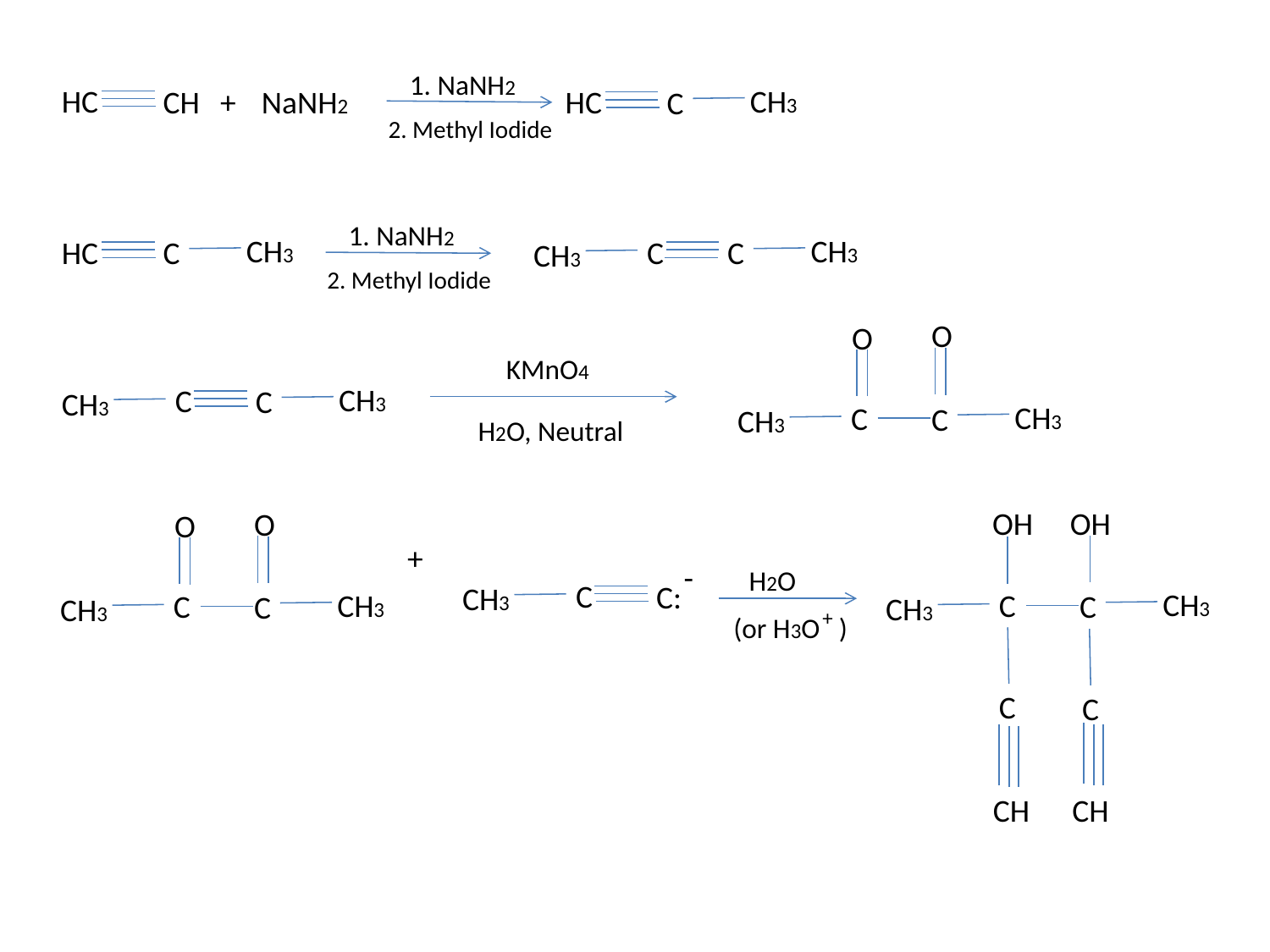

1. NaNH2
CH3
HC
CH
+
NaNH2
HC
C
2. Methyl Iodide
1. NaNH2

CH3
CH3
HC
C
C
C
CH3
2. Methyl Iodide
O
O
KMnO4

CH3
C
C
CH3

CH3
C
C
CH3
H2O, Neutral
OH
OH
O
O
+
-
H2O

C
C:
CH3
CH3
CH3
C
C
C
C
CH3
CH3
+
(or H3O   )
C
C
CH
CH